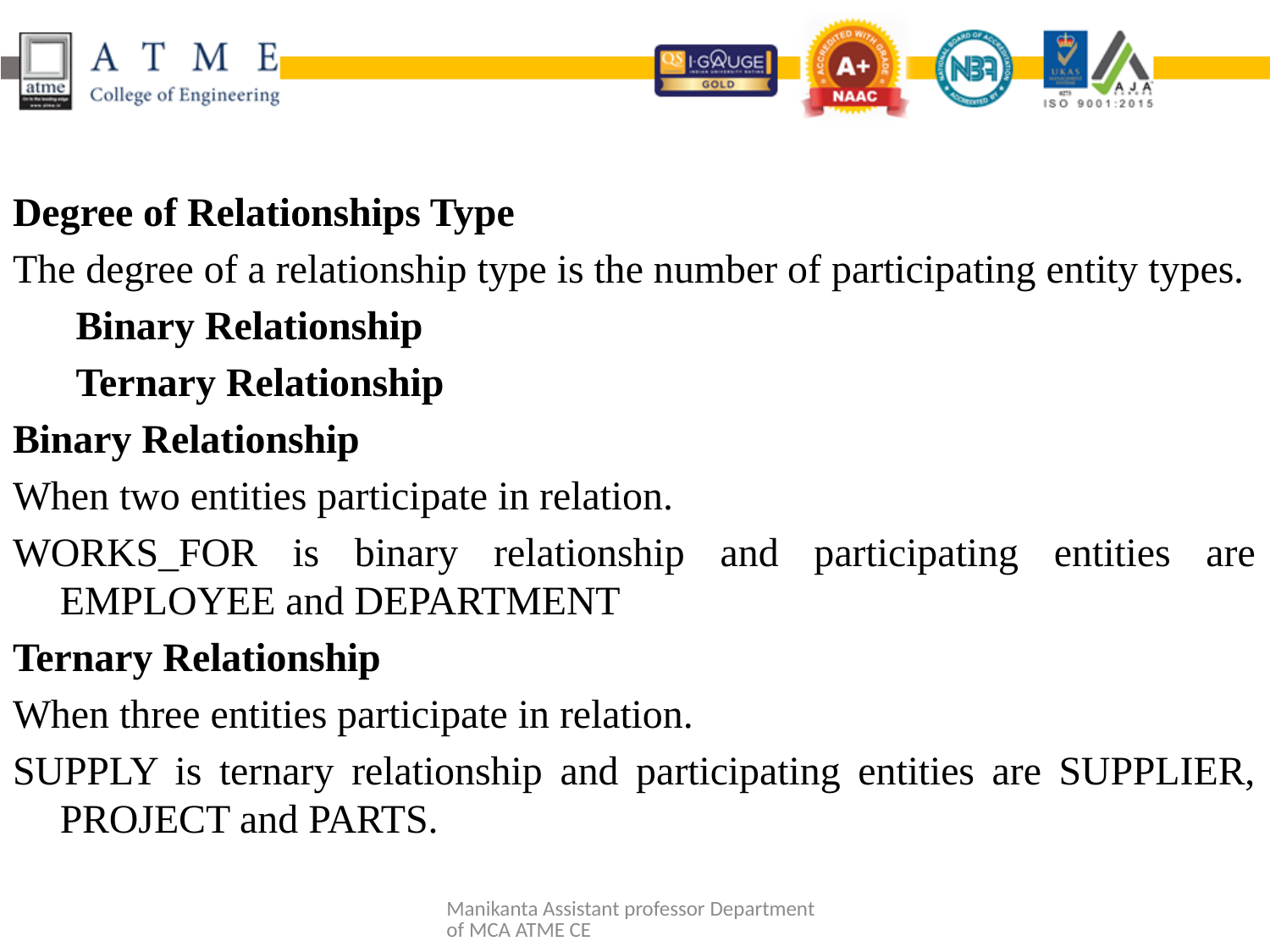

Degree of Relationships Type
The degree of a relationship type is the number of participating entity types.
Binary Relationship
Ternary Relationship
Binary Relationship
When two entities participate in relation.
WORKS_FOR is binary relationship and participating entities are EMPLOYEE and DEPARTMENT
Ternary Relationship
When three entities participate in relation.
SUPPLY is ternary relationship and participating entities are SUPPLIER, PROJECT and PARTS.

Manikanta Assistant professor Department of MCA ATME CE